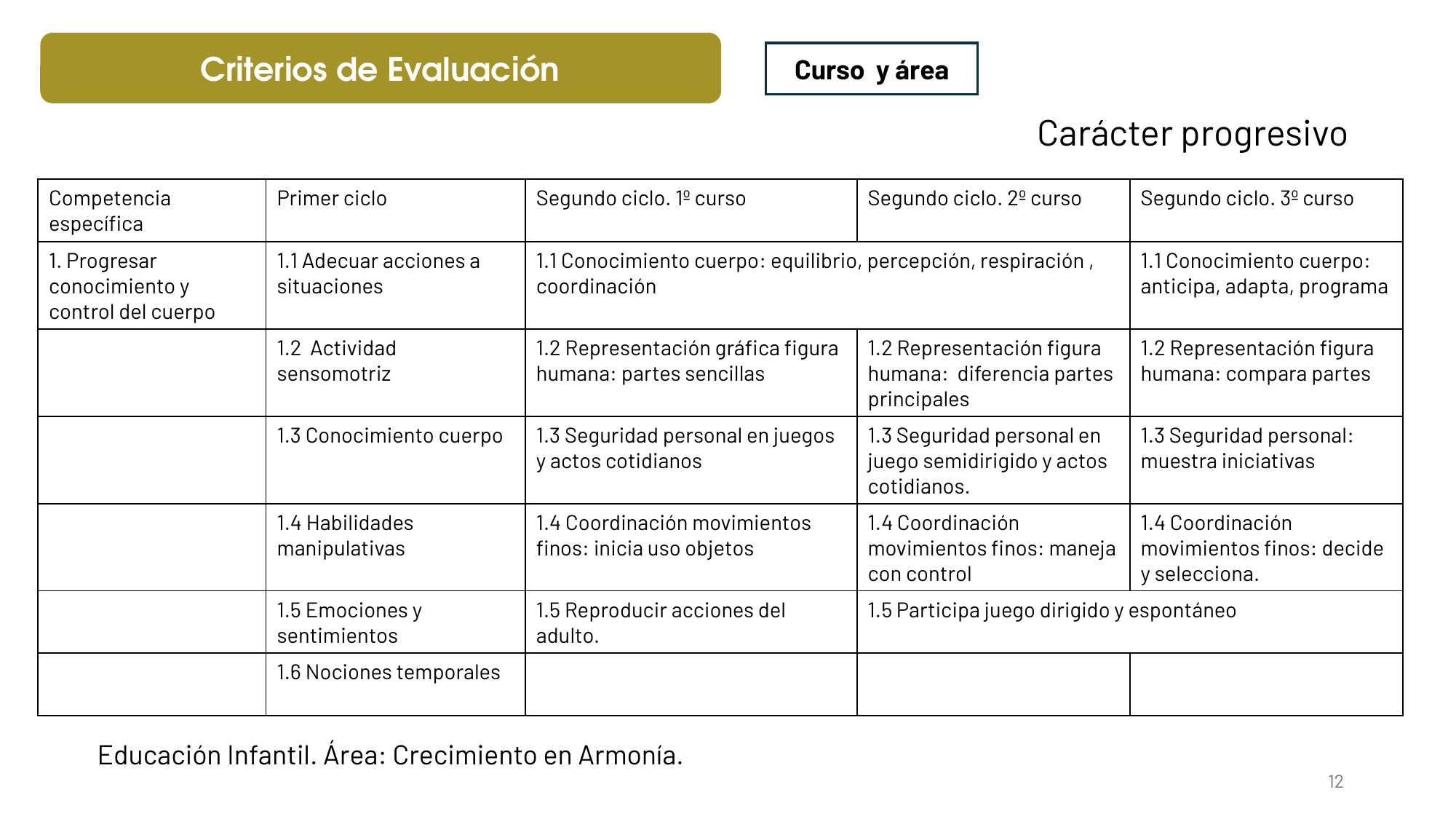

Criterios de Evaluación
Curso  y área
Carácter progresivo
| Competencia específica | Primer ciclo | Segundo ciclo. 1º curso | Segundo ciclo. 2º curso | Segundo ciclo. 3º curso |
| --- | --- | --- | --- | --- |
| 1. Progresar conocimiento y control del cuerpo | 1.1 Adecuar acciones a situaciones | 1.1 Conocimiento cuerpo: equilibrio, percepción, respiración , coordinación |  | 1.1 Conocimiento cuerpo: anticipa, adapta, programa |
|  | 1.2 Actividad sensomotriz | 1.2 Representación gráfica figura humana: partes sencillas | 1.2 Representación figura humana: diferencia partes principales | 1.2 Representación figura humana: compara partes |
|  | 1.3 Conocimiento cuerpo | 1.3 Seguridad personal en juegos y actos cotidianos | 1.3 Seguridad personal en juego semidirigido y actos cotidianos. | 1.3 Seguridad personal: muestra iniciativas |
|  | 1.4 Habilidades manipulativas | 1.4 Coordinación movimientos finos: inicia uso objetos | 1.4 Coordinación movimientos finos: maneja con control | 1.4 Coordinación movimientos finos: decide y selecciona. |
|  | 1.5 Emociones y sentimientos | 1.5 Reproducir acciones del adulto. | 1.5 Participa juego dirigido y espontáneo |  |
|  | 1.6 Nociones temporales |  |  |  |
Educación Infantil. Área: Crecimiento en Armonía.
12